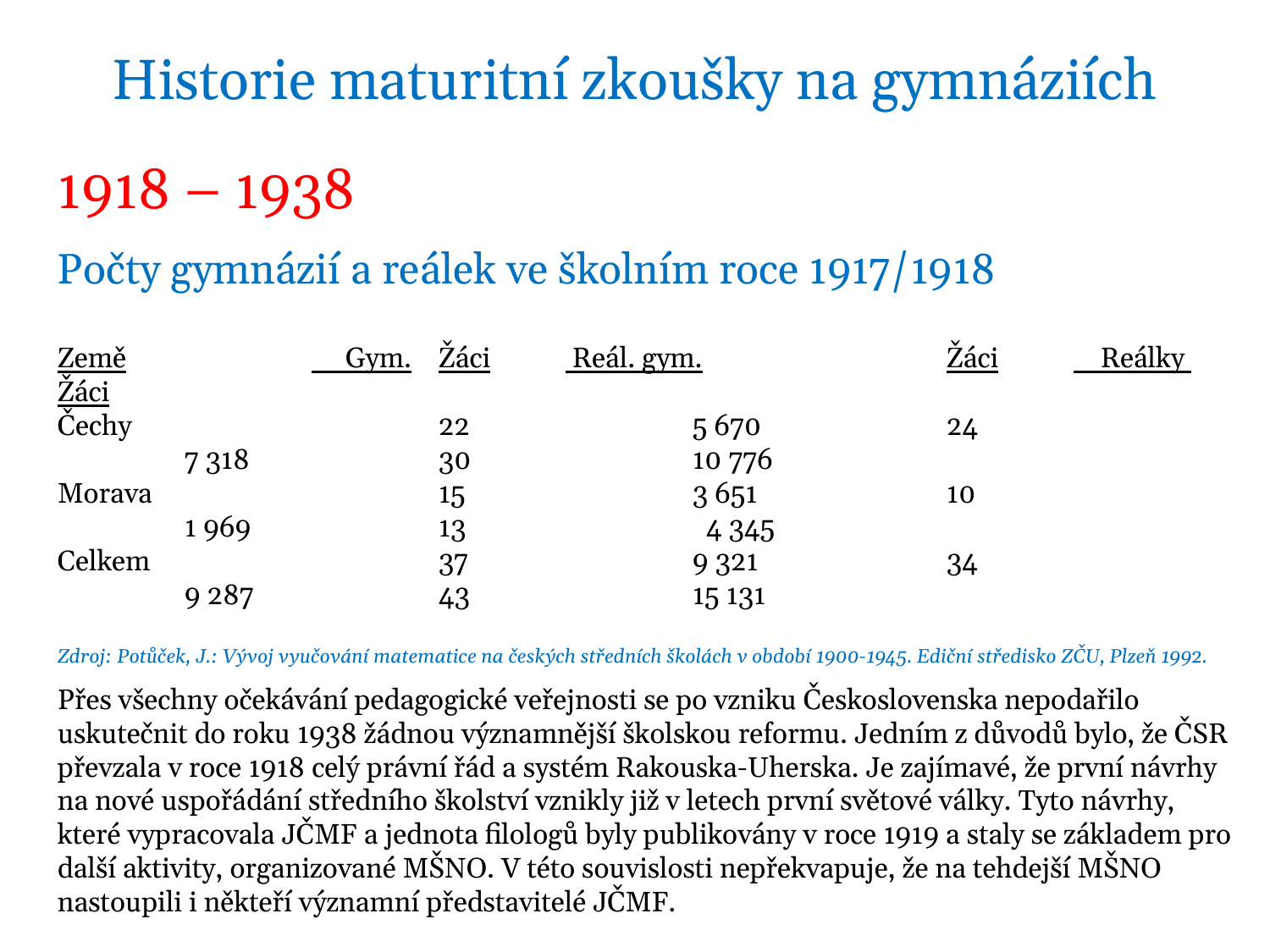

# Historie maturitní zkoušky na gymnáziích
1918 – 1938
Počty gymnázií a reálek ve školním roce 1917/1918

Země		     Gym.	Žáci	 Reál. gym.		Žáci	    Reálky 	Žáci
Čechy			22		5 670		24			7 318		30		10 776
Morava			15		3 651		10			1 969		13		  4 345
Celkem			37		9 321		34			9 287		43		15 131

Zdroj: Potůček, J.: Vývoj vyučování matematice na českých středních školách v období 1900-1945. Ediční středisko ZČU, Plzeň 1992.
Přes všechny očekávání pedagogické veřejnosti se po vzniku Československa nepodařilo uskutečnit do roku 1938 žádnou významnější školskou reformu. Jedním z důvodů bylo, že ČSR převzala v roce 1918 celý právní řád a systém Rakouska-Uherska. Je zajímavé, že první návrhy na nové uspořádání středního školství vznikly již v letech první světové války. Tyto návrhy, které vypracovala JČMF a jednota filologů byly publikovány v roce 1919 a staly se základem pro další aktivity, organizované MŠNO. V této souvislosti nepřekvapuje, že na tehdejší MŠNO nastoupili i někteří významní představitelé JČMF.